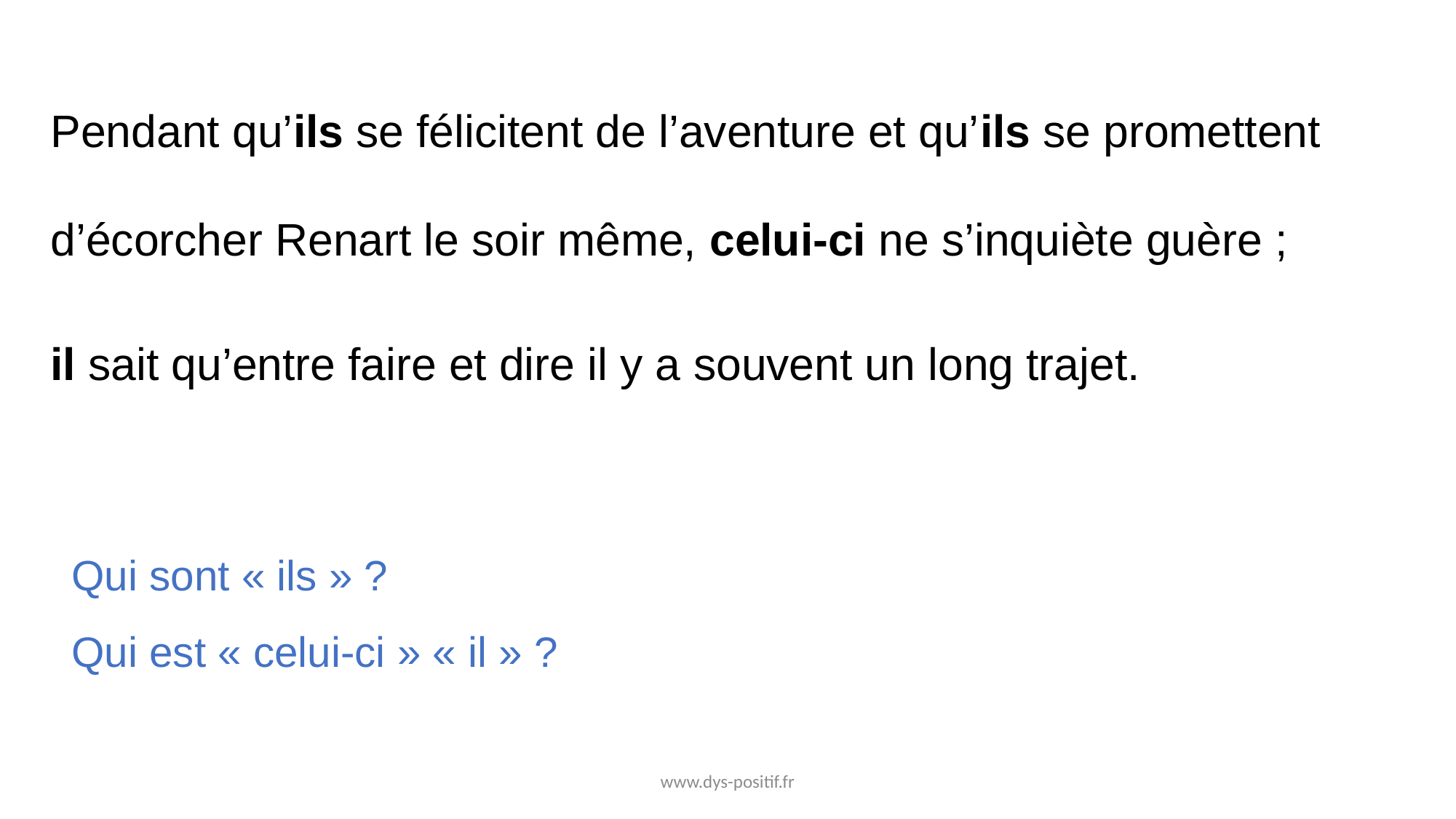

Pendant qu’ils se félicitent de l’aventure et qu’ils se promettent d’écorcher Renart le soir même, celui-ci ne s’inquiète guère ;
il sait qu’entre faire et dire il y a souvent un long trajet.
Qui sont « ils » ?
Qui est « celui-ci » « il » ?
www.dys-positif.fr